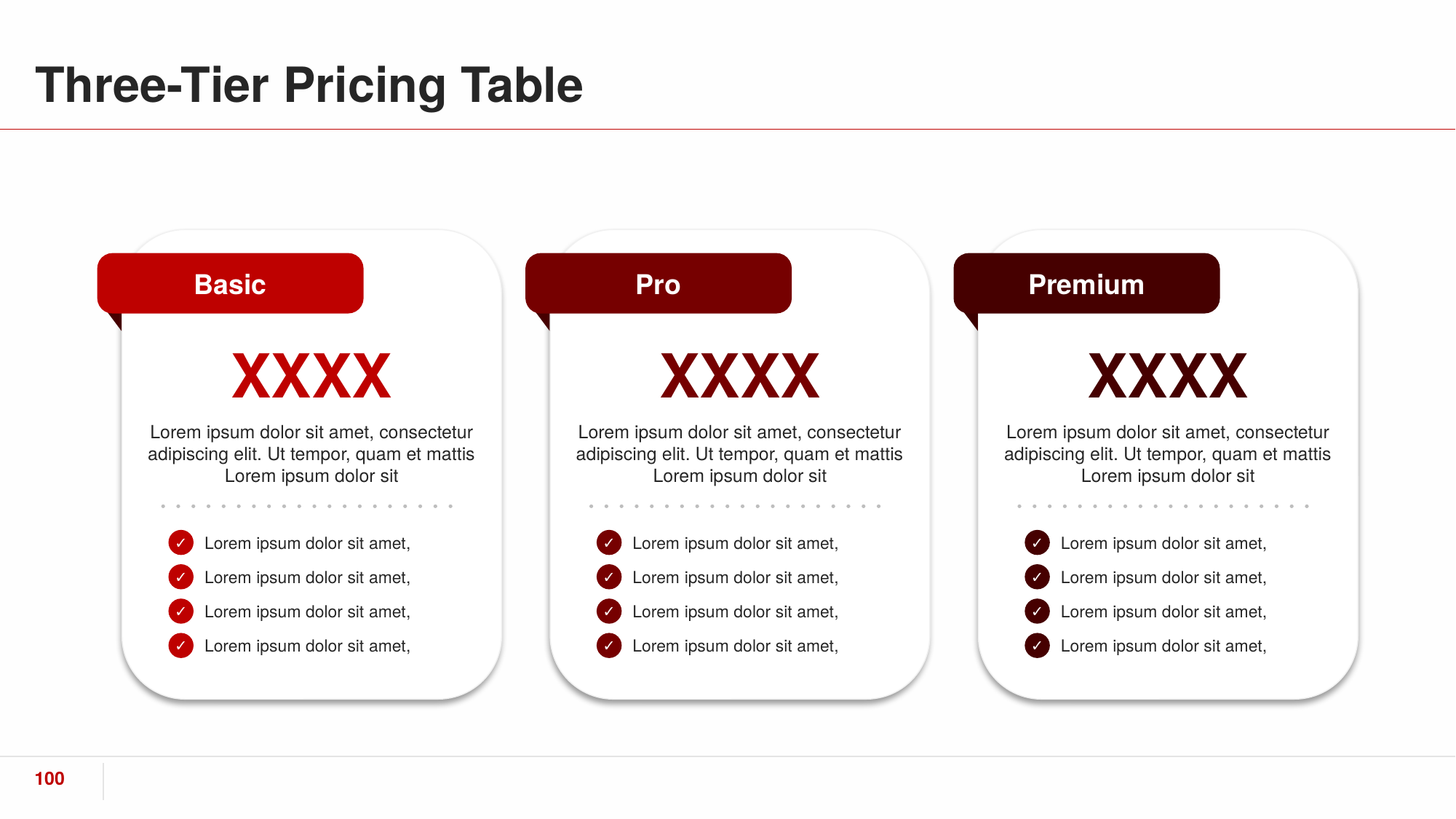

# Three-Tier Pricing Table

Basic
Pro
Premium

XXXX
XXXX
XXXX
Lorem ipsum dolor sit amet, consectetur adipiscing elit. Ut tempor, quam et mattis
Lorem ipsum dolor sit
Lorem ipsum dolor sit amet, consectetur adipiscing elit. Ut tempor, quam et mattis
Lorem ipsum dolor sit
Lorem ipsum dolor sit amet, consectetur adipiscing elit. Ut tempor, quam et mattis
Lorem ipsum dolor sit
✓
Lorem ipsum dolor sit amet,
✓
✓
Lorem ipsum dolor sit amet,
Lorem ipsum dolor sit amet,
✓
Lorem ipsum dolor sit amet,
✓
✓
Lorem ipsum dolor sit amet,
Lorem ipsum dolor sit amet,
✓
Lorem ipsum dolor sit amet,
✓
✓
Lorem ipsum dolor sit amet,
Lorem ipsum dolor sit amet,
✓
Lorem ipsum dolor sit amet,
✓
✓
Lorem ipsum dolor sit amet,
Lorem ipsum dolor sit amet,
100